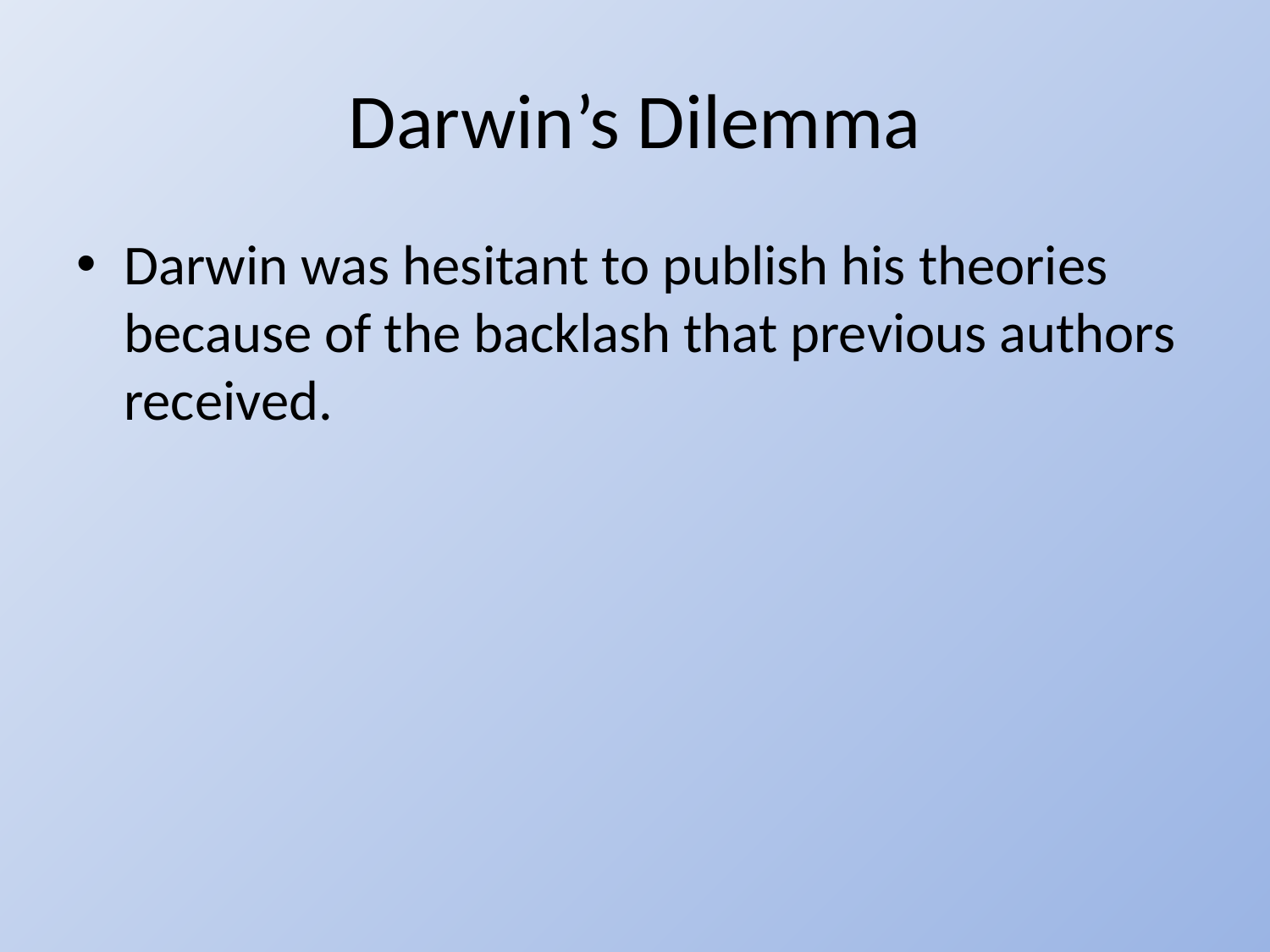

# Darwin’s Dilemma
Darwin was hesitant to publish his theories because of the backlash that previous authors received.